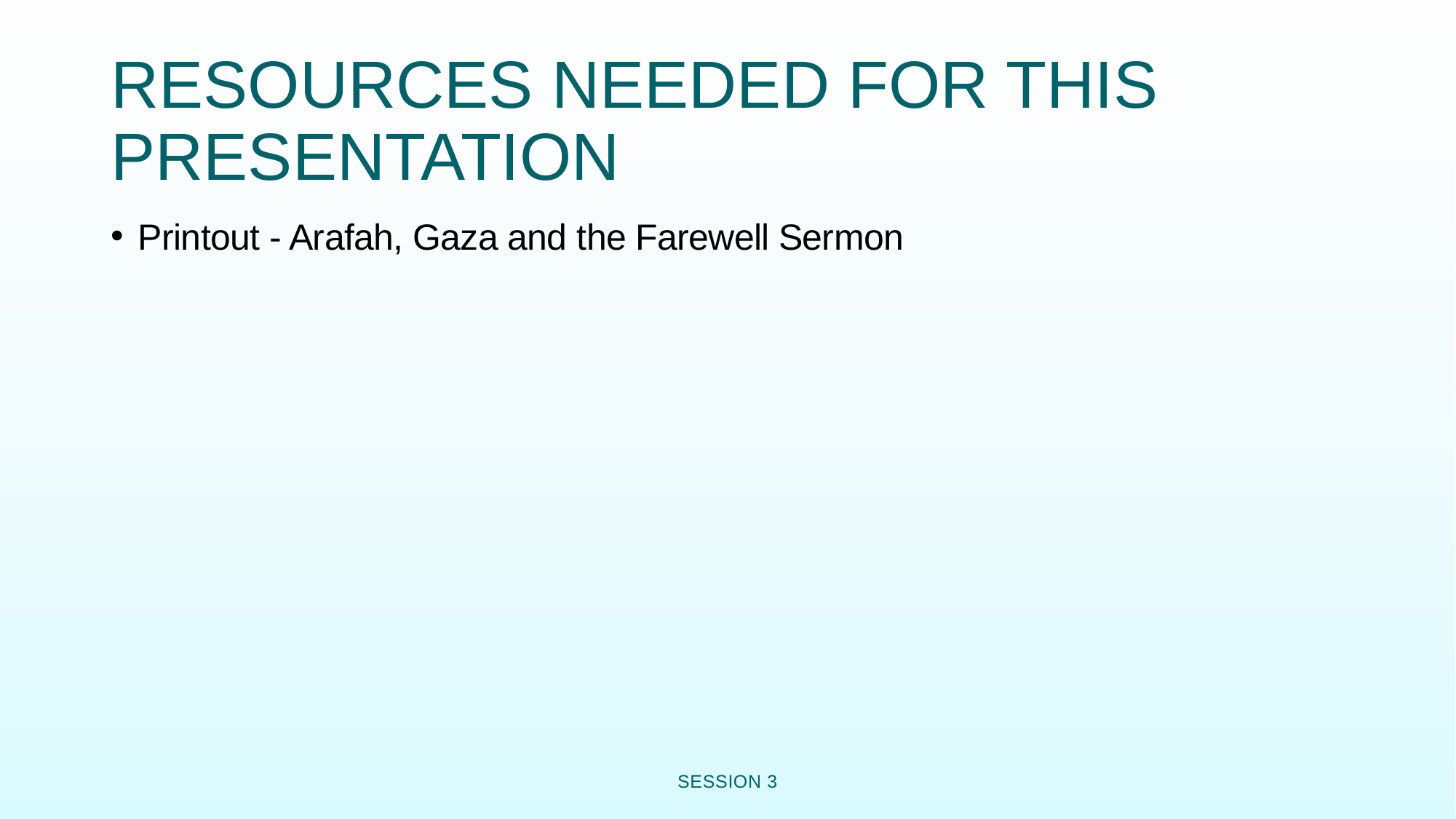

# RESOURCES NEEDED FOR THIS PRESENTATION
Printout - Arafah, Gaza and the Farewell Sermon
SESSION 3